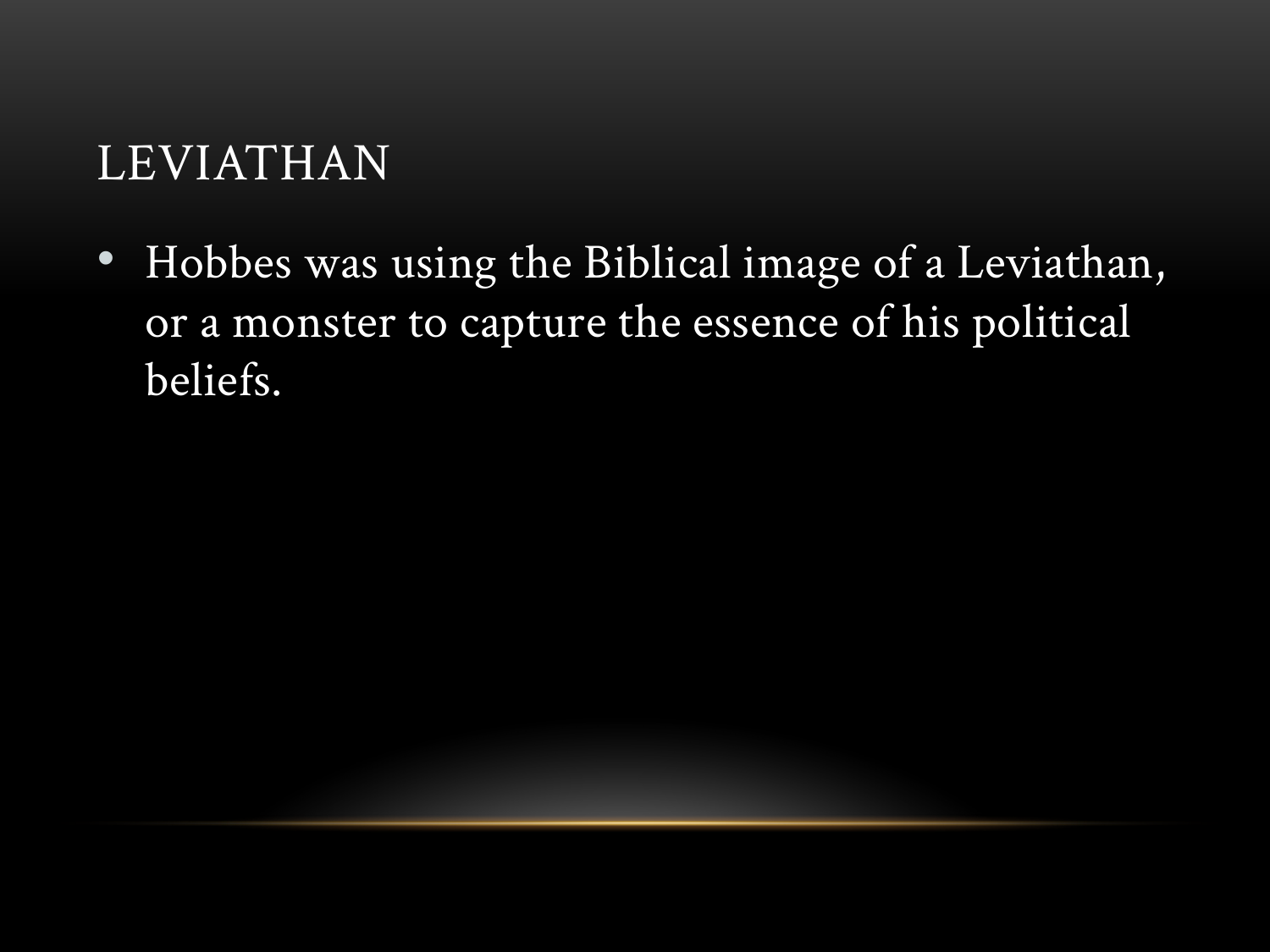

# Leviathan
Hobbes was using the Biblical image of a Leviathan, or a monster to capture the essence of his political beliefs.